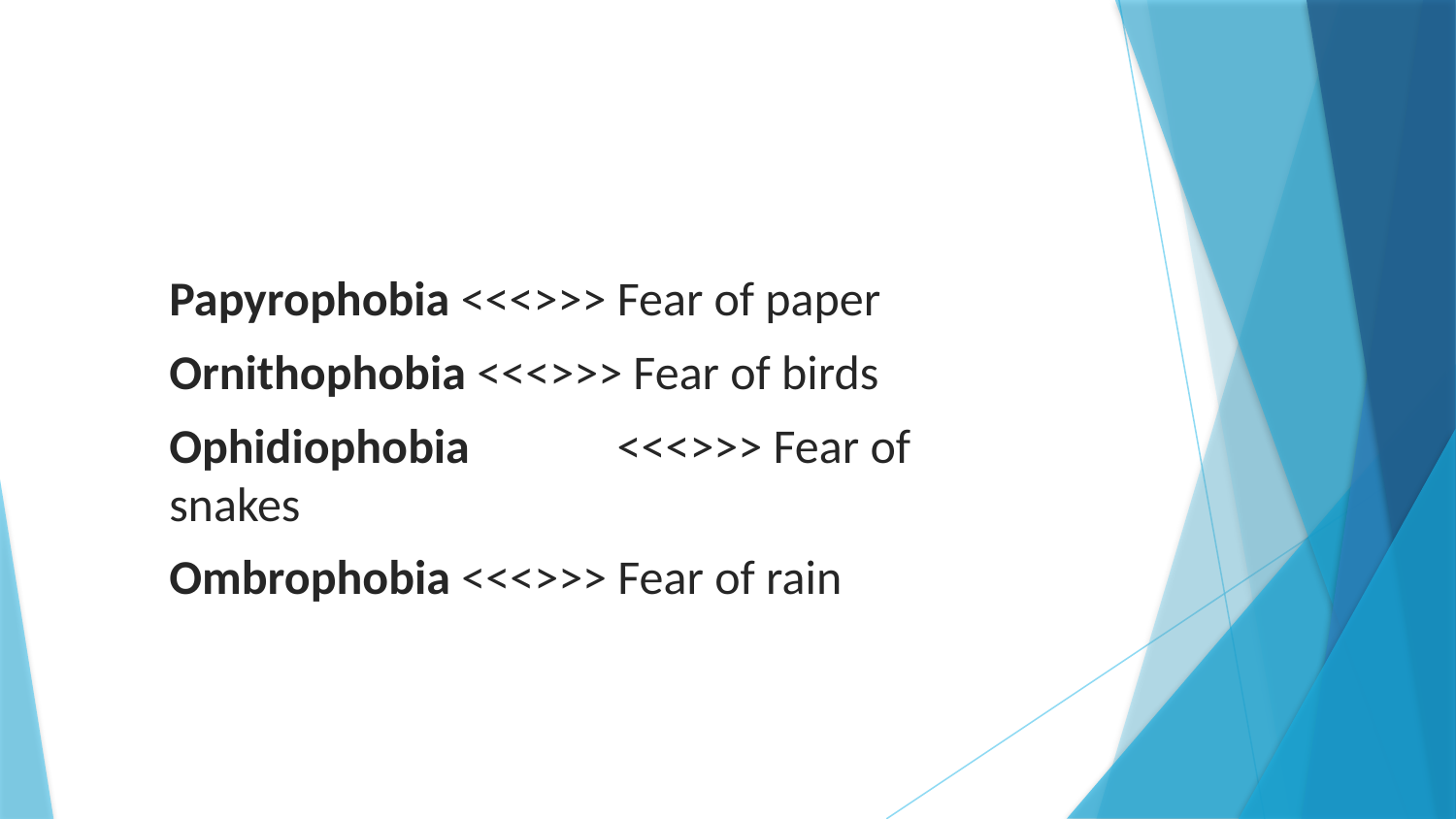

Papyrophobia <<<>>> Fear of paper
Ornithophobia <<<>>> Fear of birds
Ophidiophobia	 <<<>>> Fear of snakes
Ombrophobia <<<>>> Fear of rain